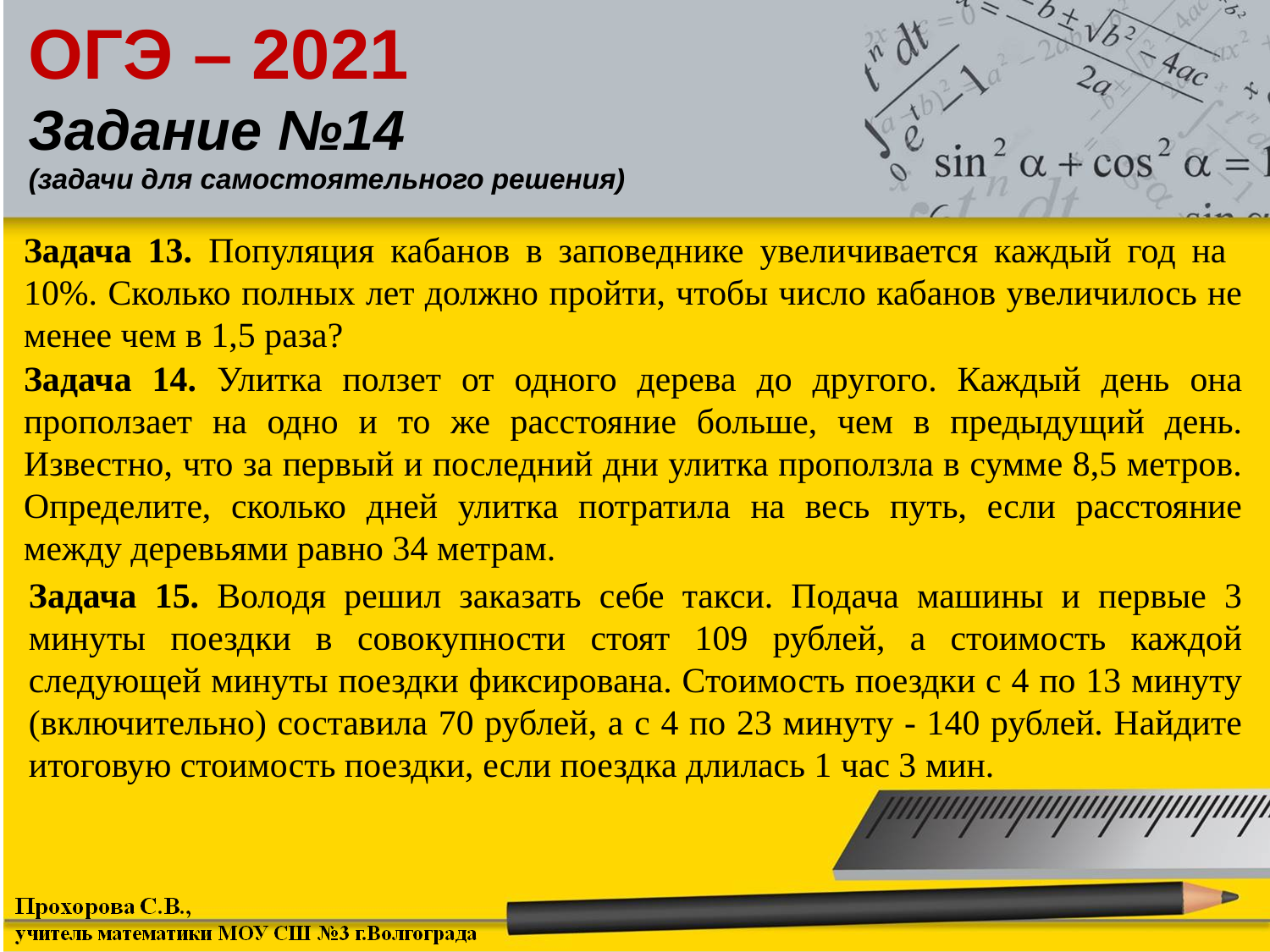

ОГЭ – 2021
Задание №14
(задачи для самостоятельного решения)

Задача 13. Популяция кабанов в заповеднике увеличивается каждый год на  10%. Сколько полных лет должно пройти, чтобы число кабанов увеличилось не менее чем в 1,5 раза?

Задача 14. Улитка ползет от одного дерева до другого. Каждый день она проползает на одно и то же расстояние больше, чем в предыдущий день. Известно, что за первый и последний дни улитка проползла в сумме 8,5 метров. Определите, сколько дней улитка потратила на весь путь, если расстояние между деревьями равно 34 метрам.
Задача 15. Володя решил заказать себе такси. Подача машины и первые 3 минуты поездки в совокупности стоят 109 рублей, а стоимость каждой следующей минуты поездки фиксирована. Стоимость поездки с 4 по 13 минуту (включительно) составила 70 рублей, а с 4 по 23 минуту - 140 рублей. Найдите итоговую стоимость поездки, если поездка длилась 1 час 3 мин.